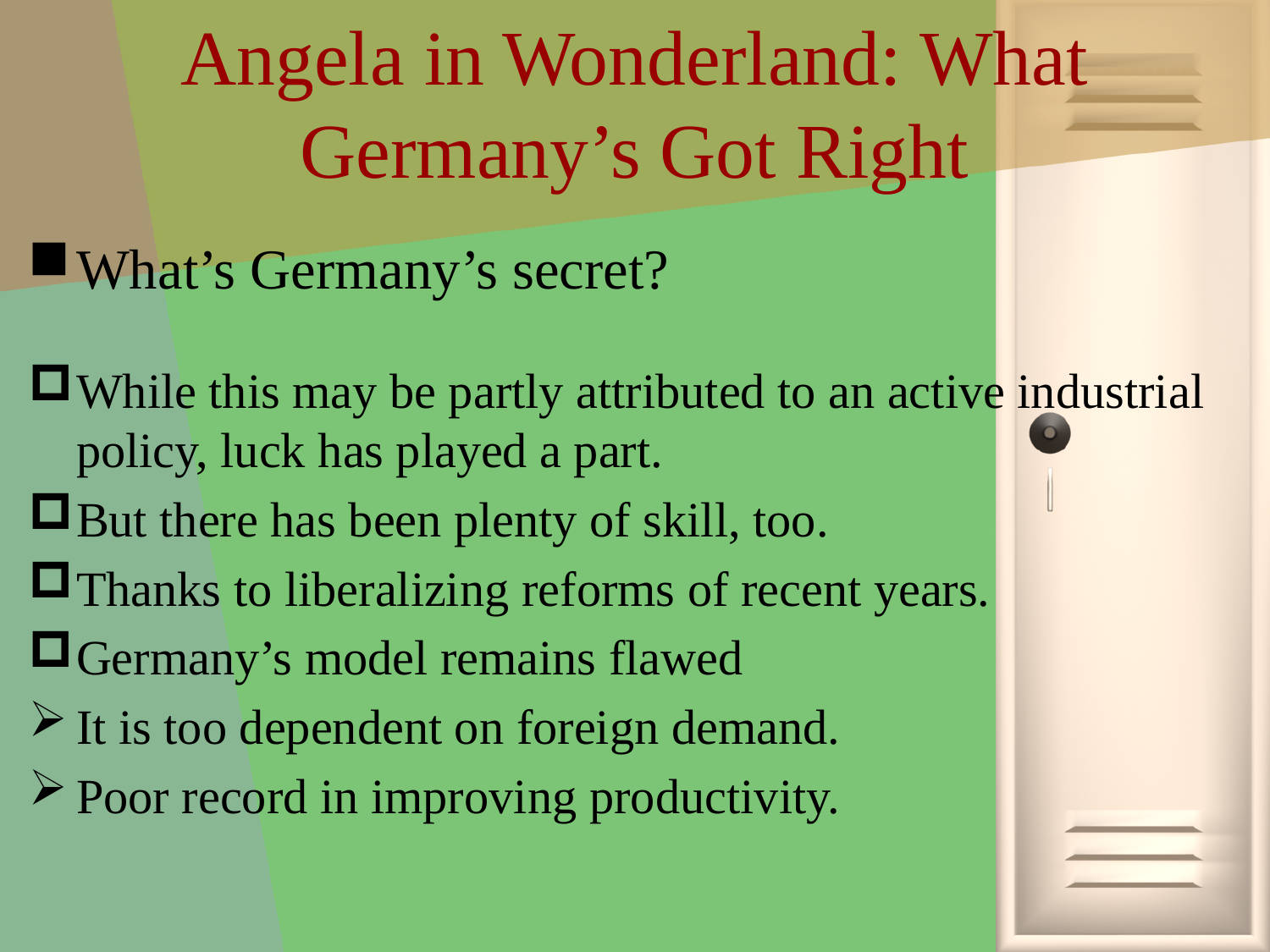

# Angela in Wonderland: What Germany’s Got Right
What’s Germany’s secret?

While this may be partly attributed to an active industrial policy, luck has played a part.
But there has been plenty of skill, too.
Thanks to liberalizing reforms of recent years.
Germany’s model remains flawed
It is too dependent on foreign demand.
Poor record in improving productivity.